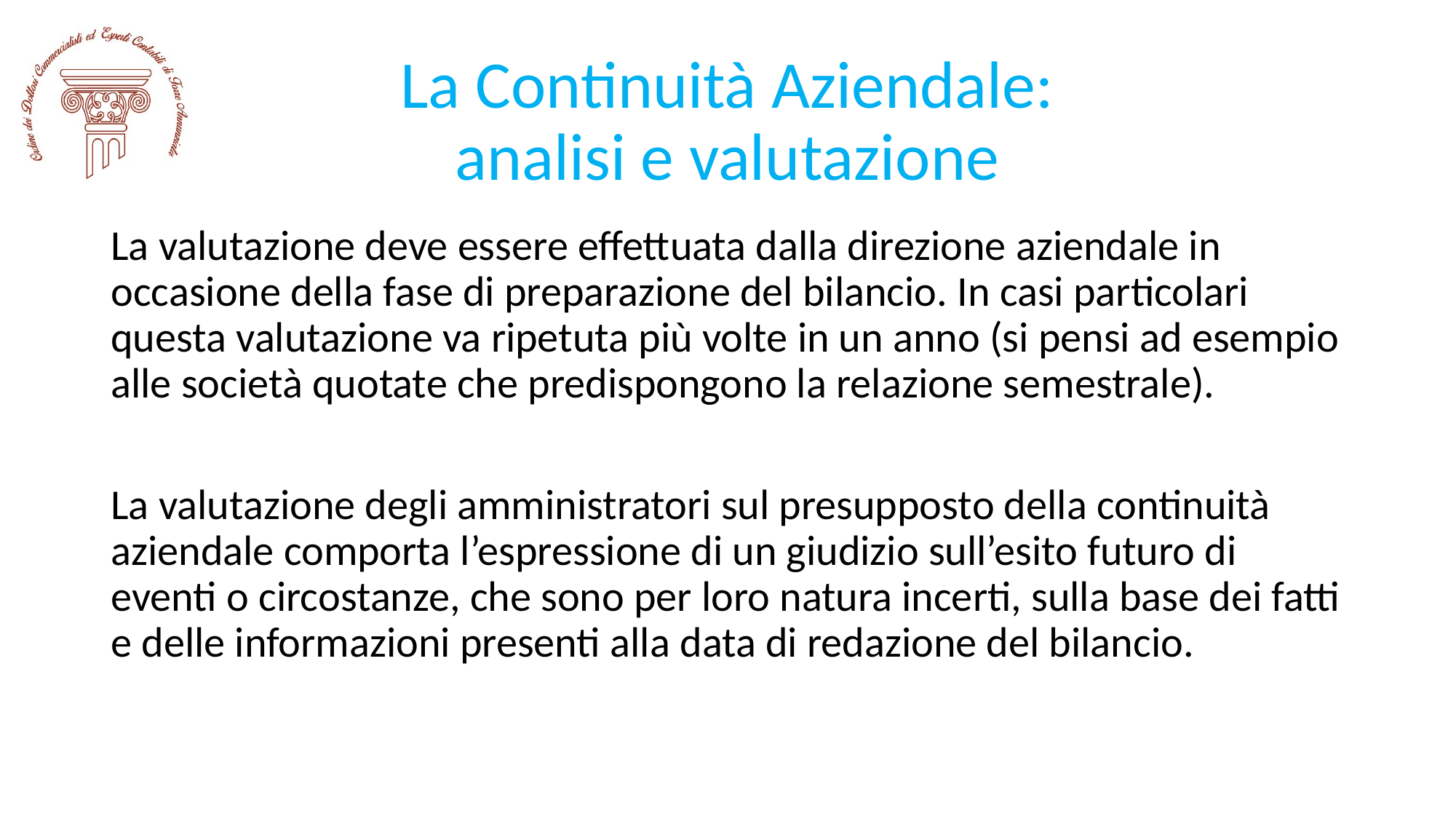

# La Continuità Aziendale: analisi e valutazione
La valutazione deve essere effettuata dalla direzione aziendale in occasione della fase di preparazione del bilancio. In casi particolari questa valutazione va ripetuta più volte in un anno (si pensi ad esempio alle società quotate che predispongono la relazione semestrale).

La valutazione degli amministratori sul presupposto della continuità aziendale comporta l’espressione di un giudizio sull’esito futuro di eventi o circostanze, che sono per loro natura incerti, sulla base dei fatti e delle informazioni presenti alla data di redazione del bilancio.